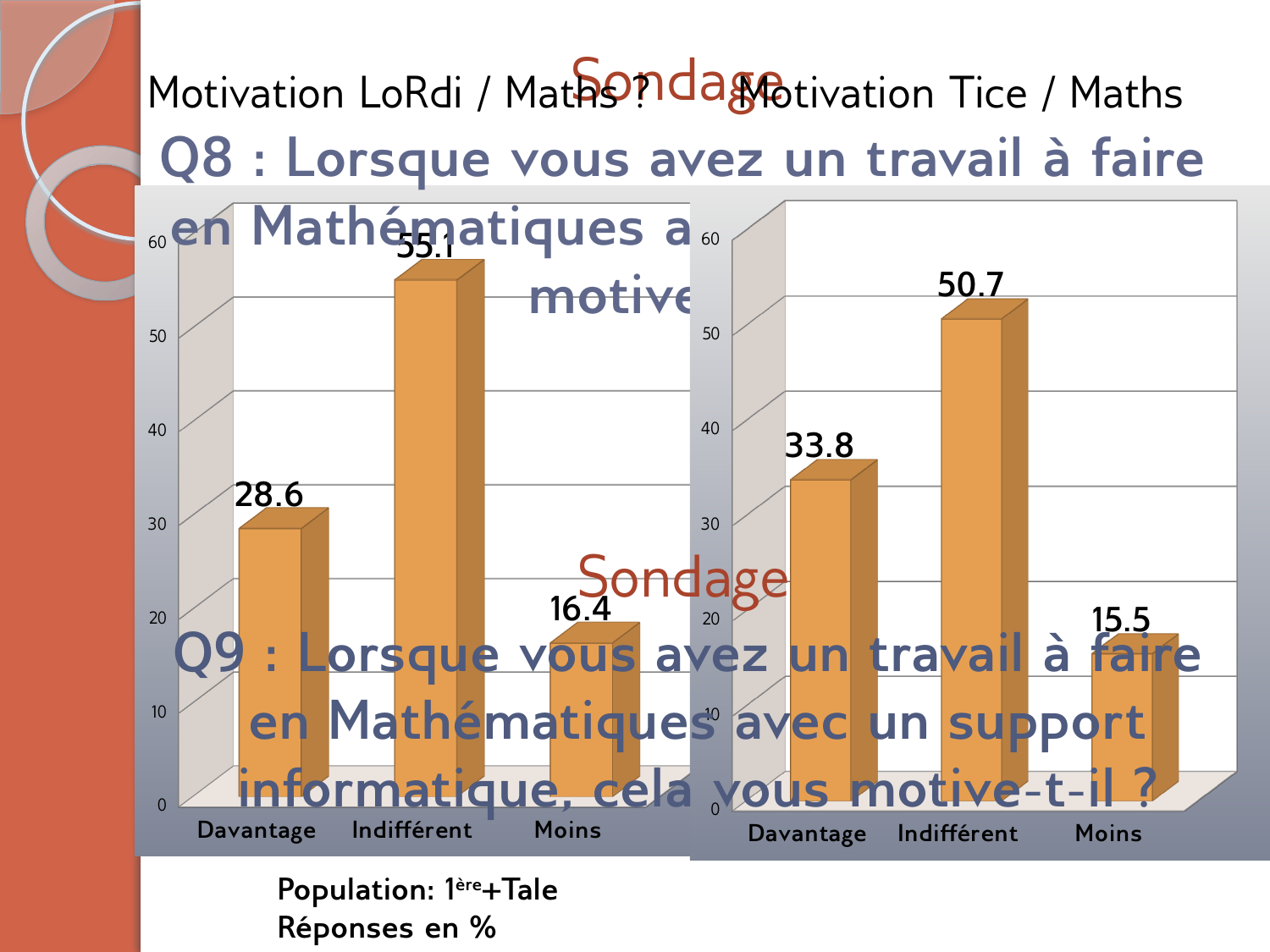

# Sondage Q8 : Lorsque vous avez un travail à faire  en Mathématiques avec LoRdi, cela vous motive-t-il ?
Motivation LoRdi / Maths ?
Motivation Tice / Maths

[unsupported chart]

[unsupported chart]

Sondage
Q9 : Lorsque vous avez un travail à faire  en Mathématiques avec un support informatique, cela vous motive-t-il ?
Population: 1ère+Tale
Réponses en %